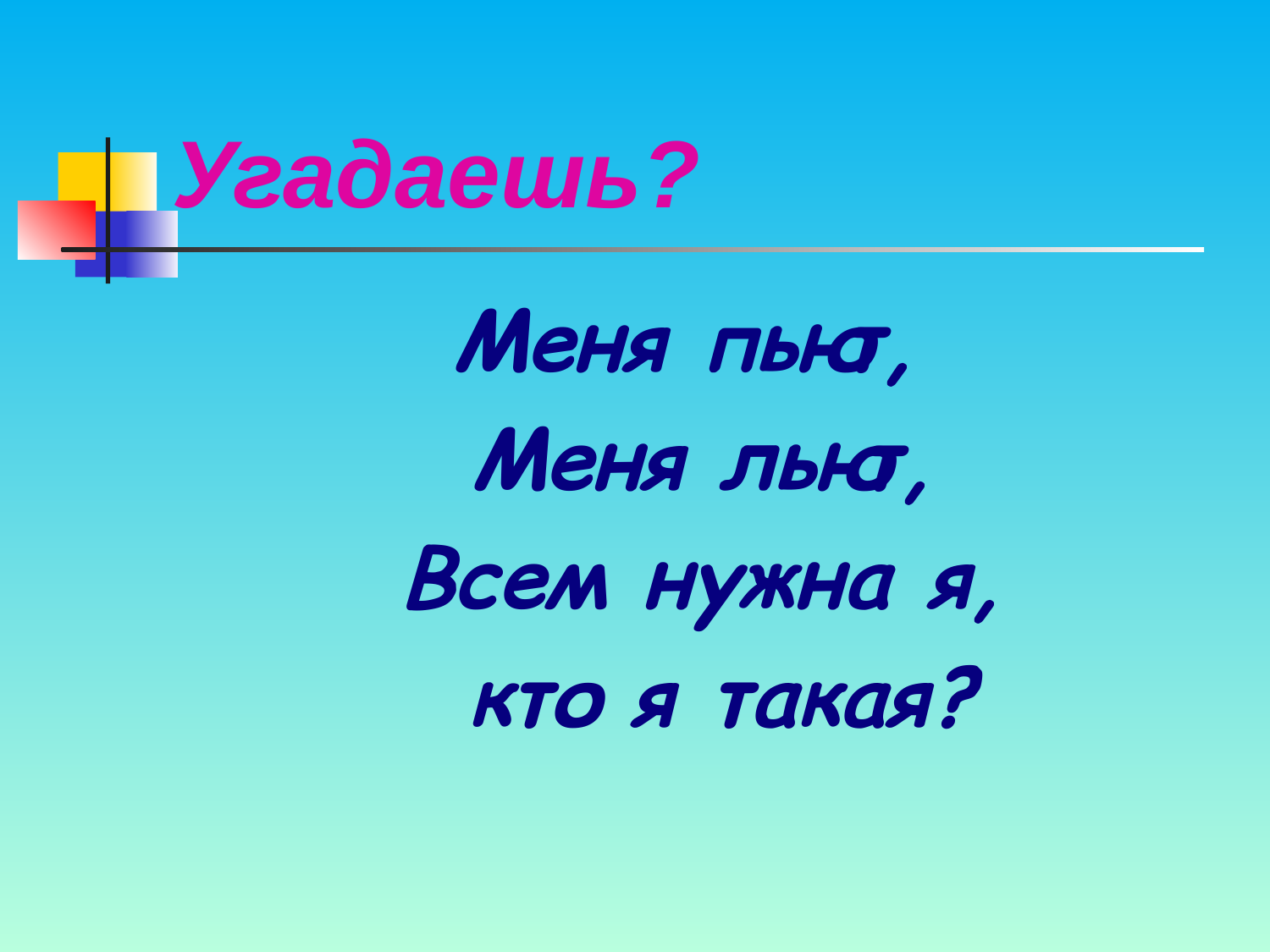

# Угадаешь?
Меня пьют,
Меня льют,
Всем нужна я,
 кто я такая?